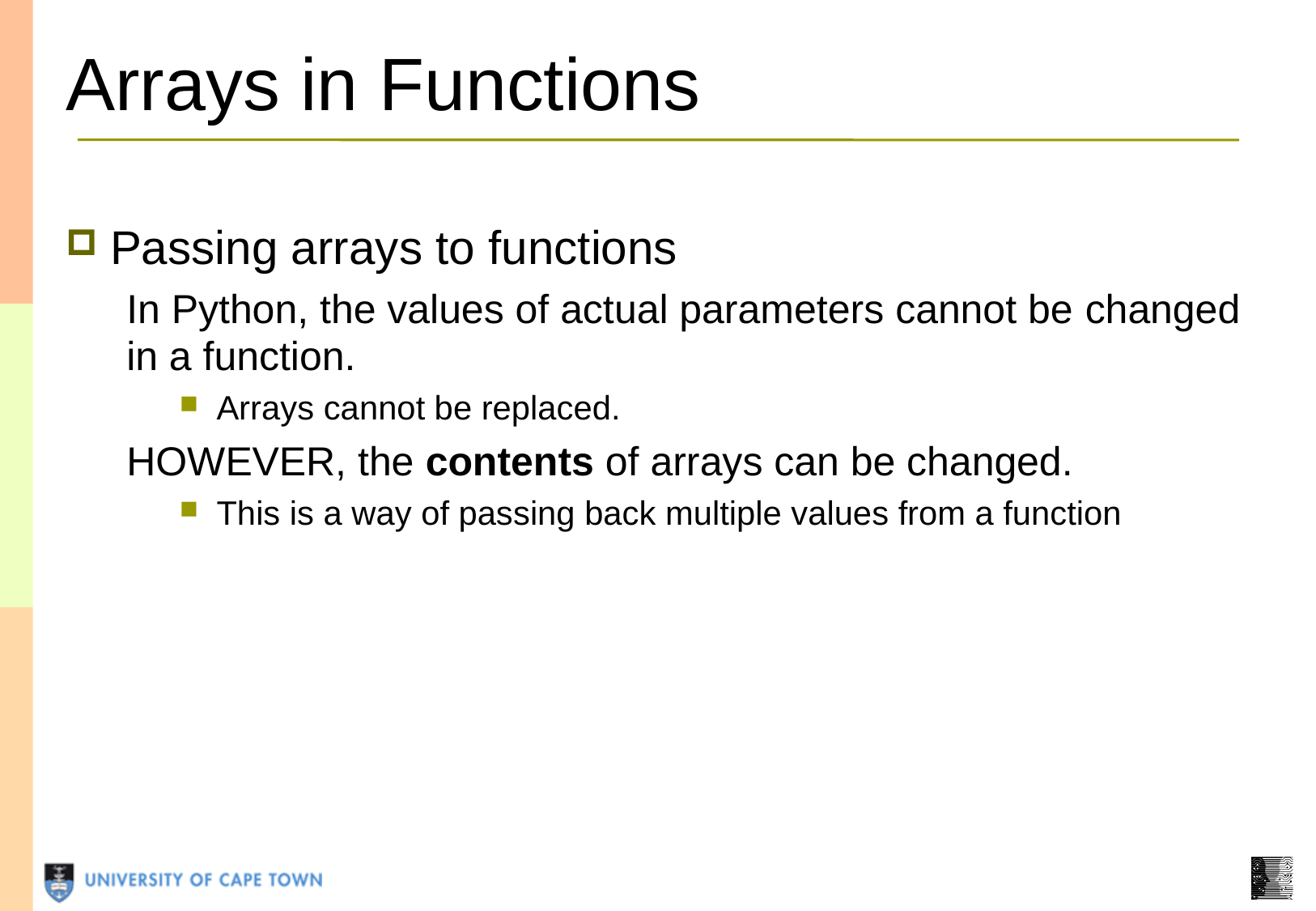

Arrays in Functions

Passing arrays to functions
In Python, the values of actual parameters cannot be changed in a function.
Arrays cannot be replaced.
HOWEVER, the contents of arrays can be changed.
This is a way of passing back multiple values from a function